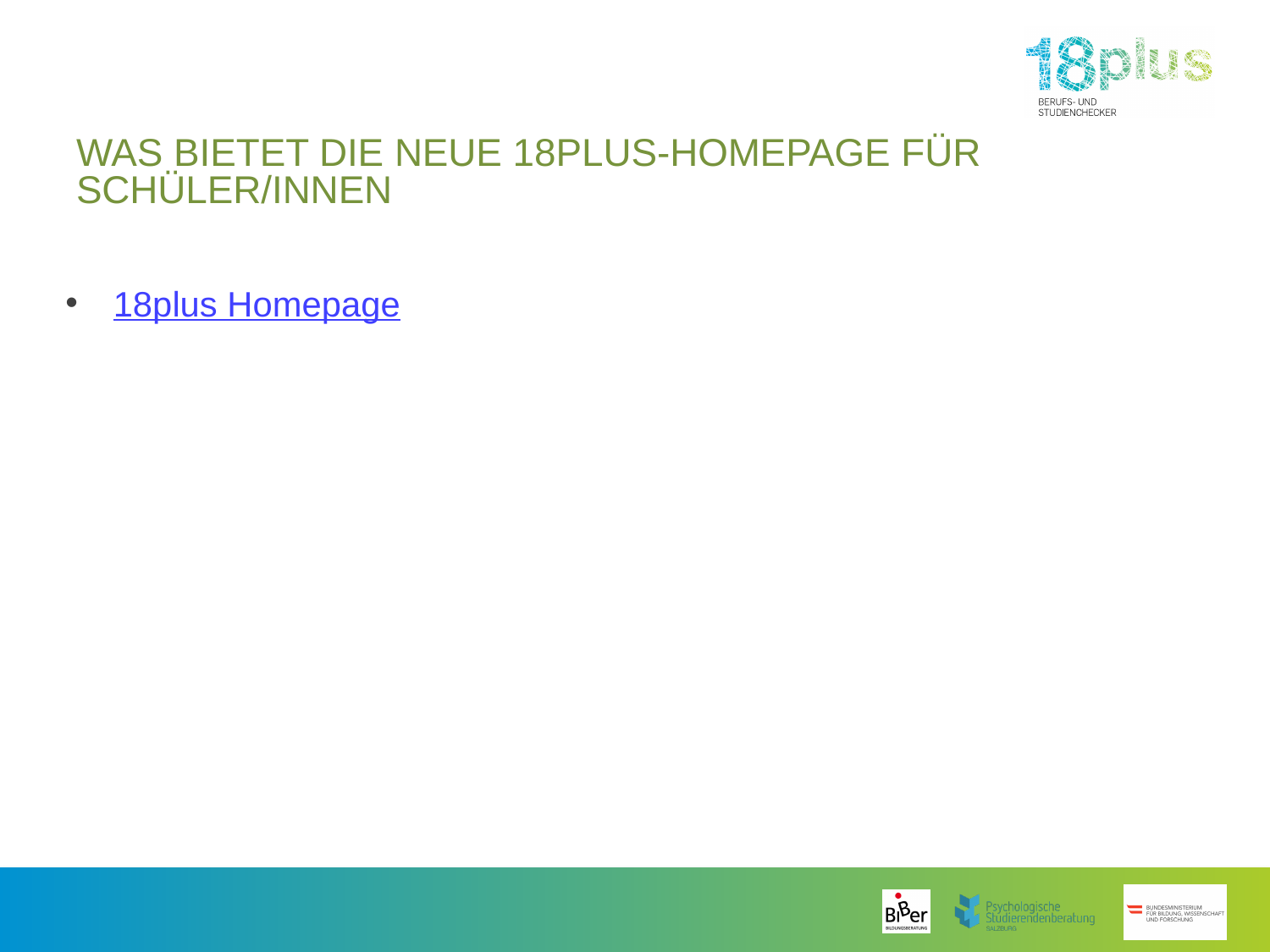

# Was bietet die neue 18plus-homepage für schüler/innen
18plus Homepage